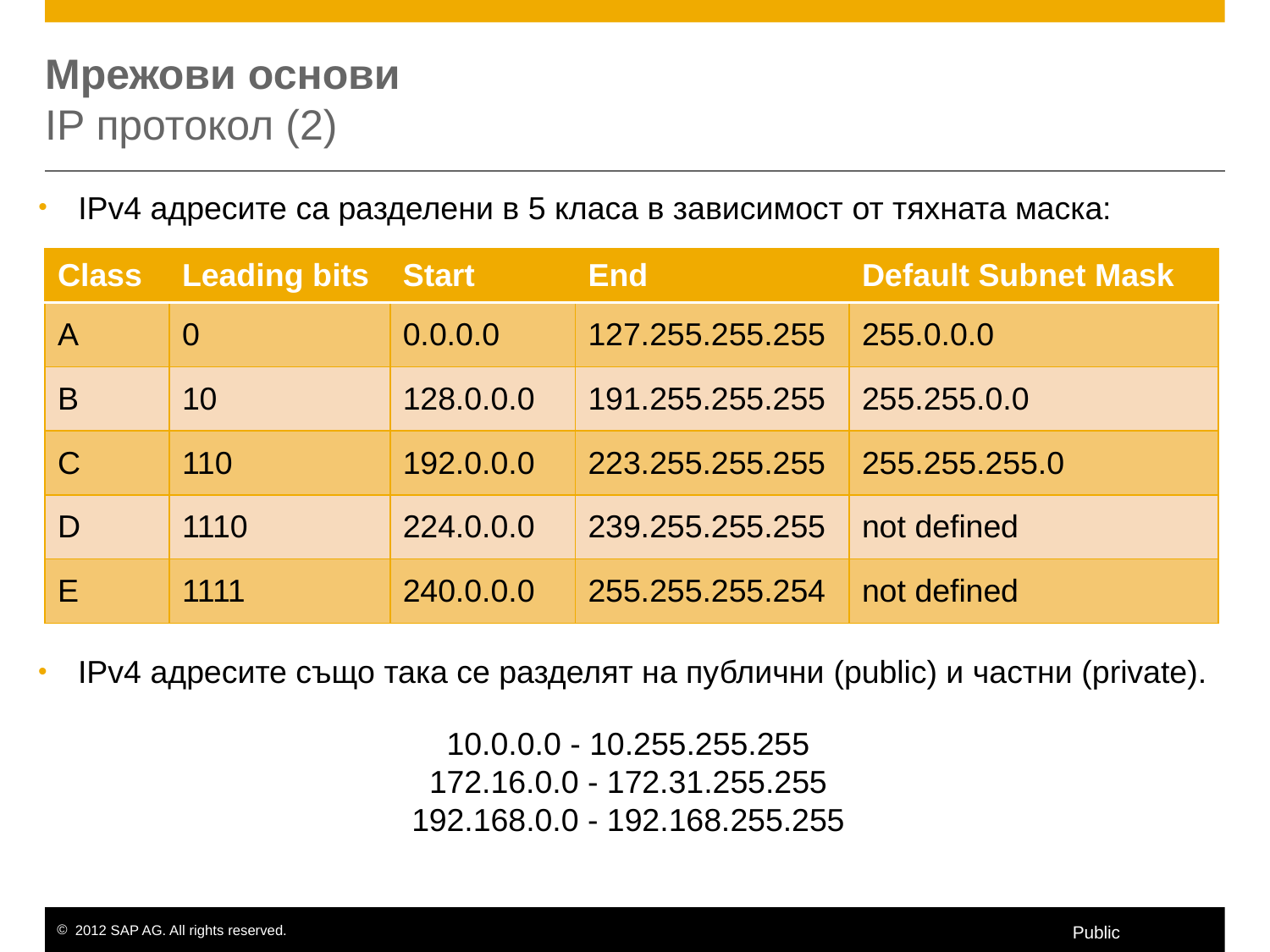

# Мрежови основи IP протокол (2)
IPv4 адресите са разделени в 5 класа в зависимост от тяхната маска:
| Class | Leading bits | Start | End | Default Subnet Mask |
| --- | --- | --- | --- | --- |
| A | 0 | 0.0.0.0 | 127.255.255.255 | 255.0.0.0 |
| B | 10 | 128.0.0.0 | 191.255.255.255 | 255.255.0.0 |
| C | 110 | 192.0.0.0 | 223.255.255.255 | 255.255.255.0 |
| D | 1110 | 224.0.0.0 | 239.255.255.255 | not defined |
| E | 1111 | 240.0.0.0 | 255.255.255.254 | not defined |
IPv4 адресите също така се разделят на публични (public) и частни (private).
10.0.0.0 - 10.255.255.255
172.16.0.0 - 172.31.255.255
192.168.0.0 - 192.168.255.255